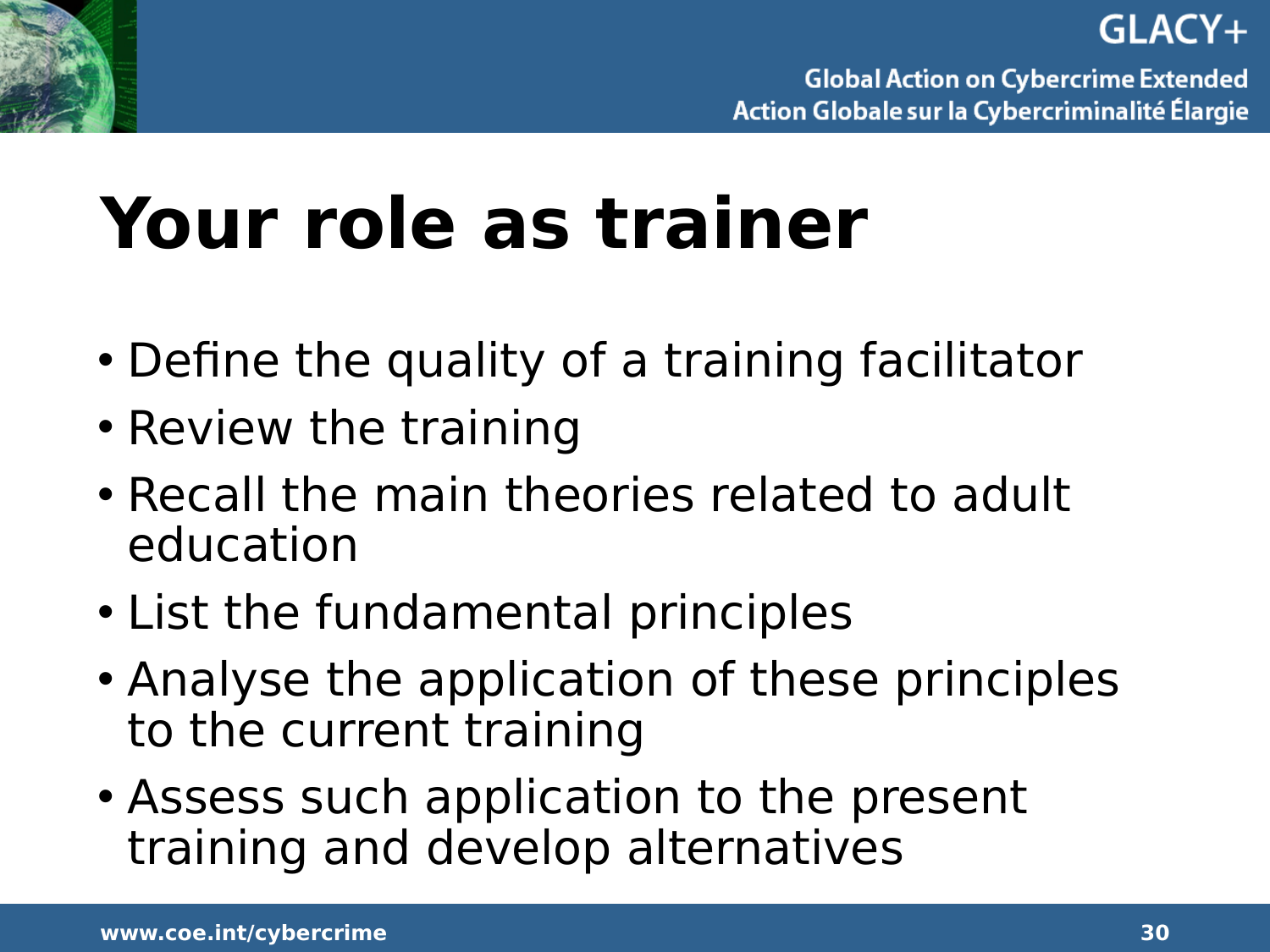

# Your role as trainer
Define the quality of a training facilitator
Review the training
Recall the main theories related to adult education
List the fundamental principles
Analyse the application of these principles to the current training
Assess such application to the present training and develop alternatives
www.coe.int/cybercrime
30